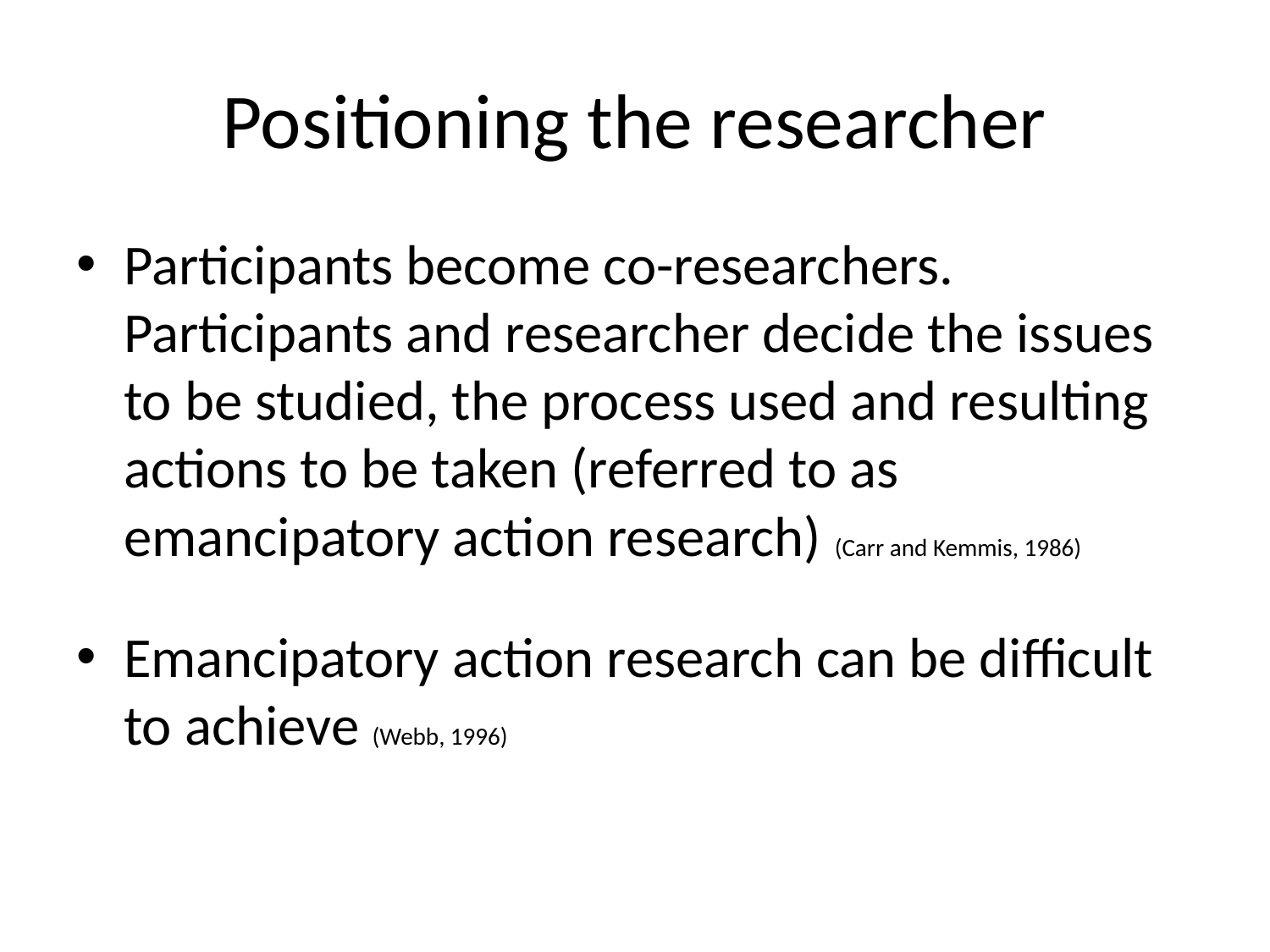

# Positioning the researcher
Participants become co-researchers. Participants and researcher decide the issues to be studied, the process used and resulting actions to be taken (referred to as emancipatory action research) (Carr and Kemmis, 1986)
Emancipatory action research can be difficult to achieve (Webb, 1996)